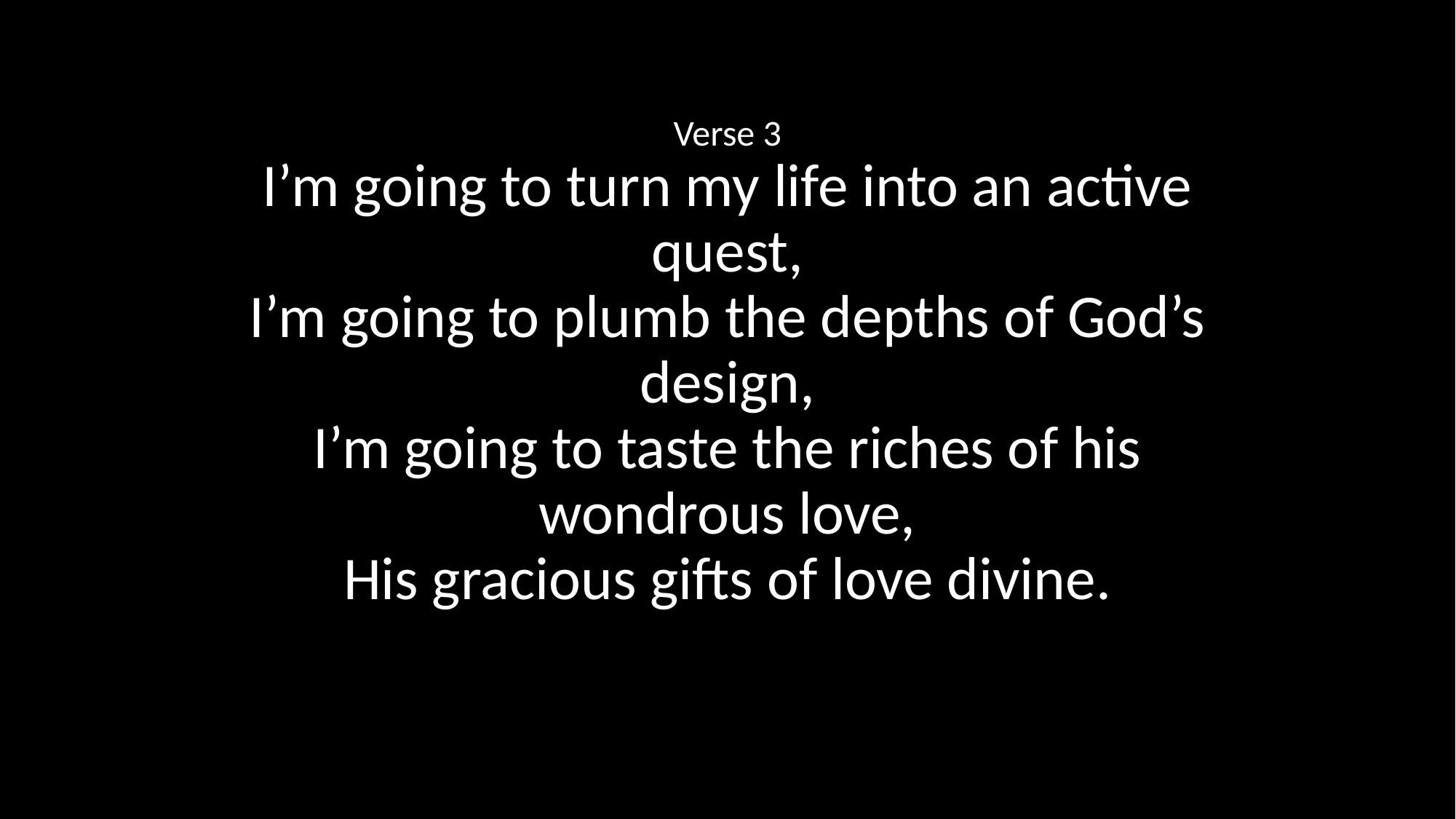

Verse 3
I’m going to turn my life into an active quest,
I’m going to plumb the depths of God’s design,
I’m going to taste the riches of his wondrous love,
His gracious gifts of love divine.